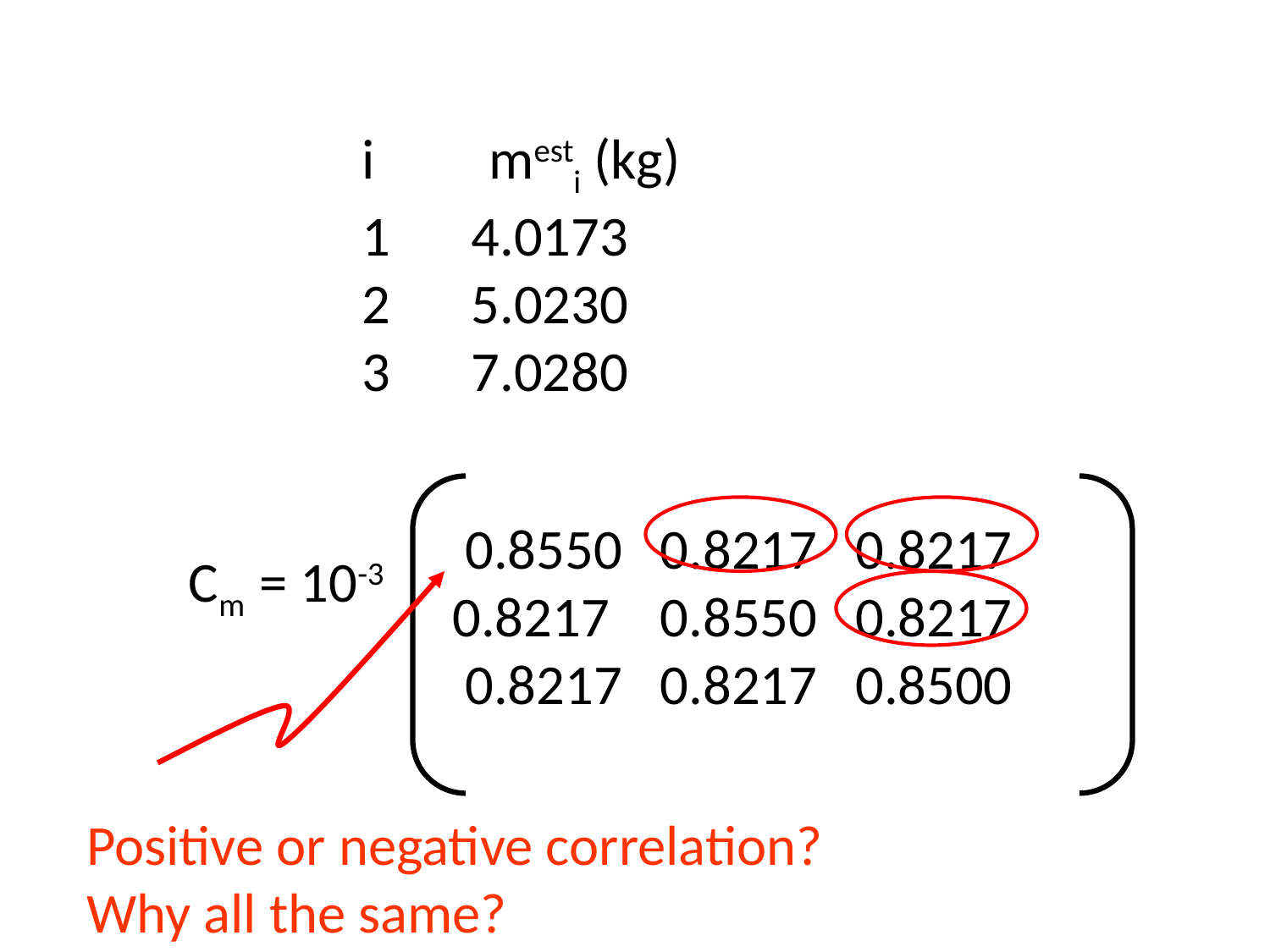

i	mesti (kg)
   4.0173
   5.0230
   7.0280

    0.8550   0.8217   0.8217
   0.8217    0.8550   0.8217
    0.8217   0.8217   0.8500
Cm  = 10-3

Positive or negative correlation?
Why all the same?